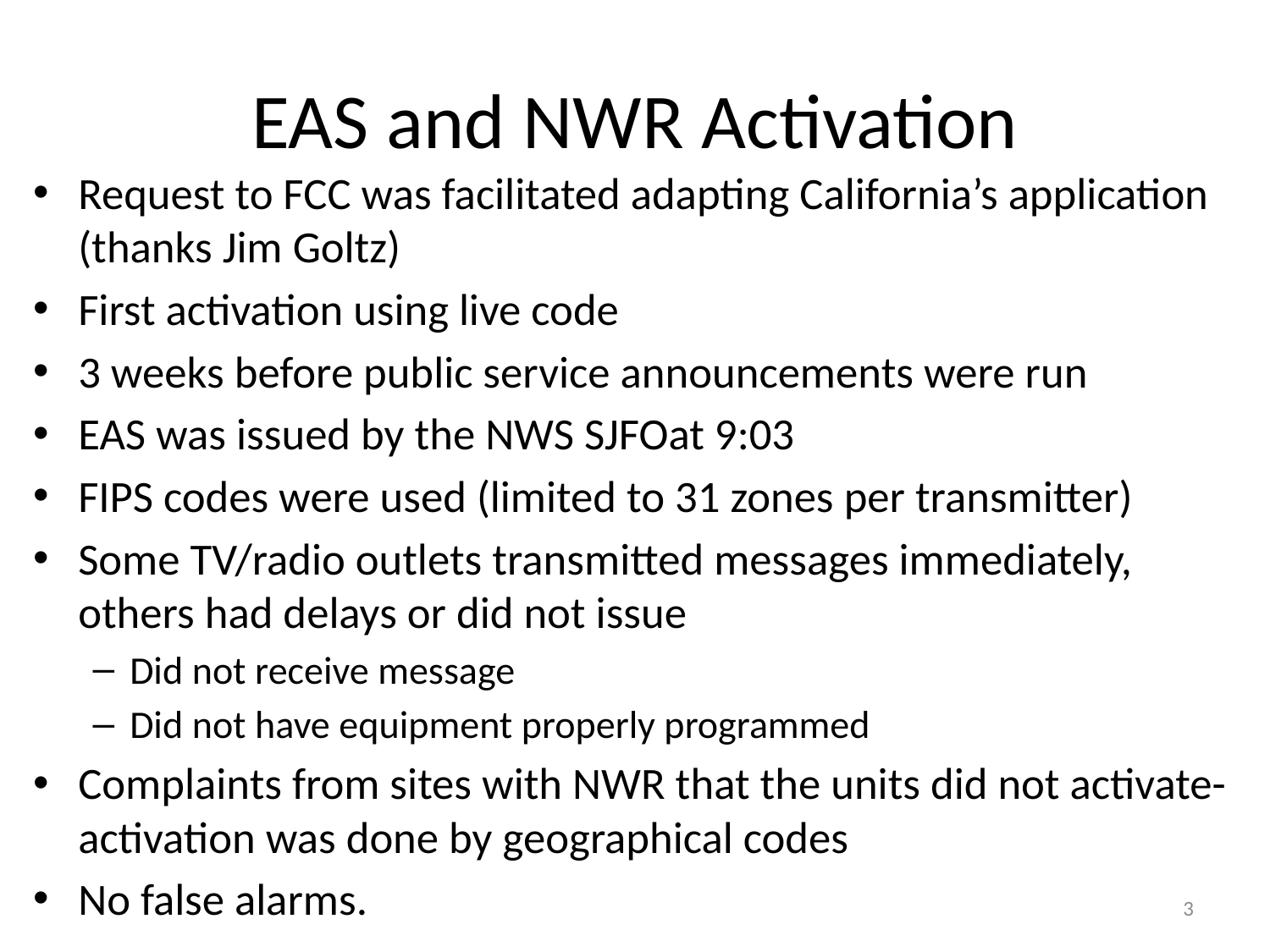

# EAS and NWR Activation
Request to FCC was facilitated adapting California’s application (thanks Jim Goltz)
First activation using live code
3 weeks before public service announcements were run
EAS was issued by the NWS SJFOat 9:03
FIPS codes were used (limited to 31 zones per transmitter)
Some TV/radio outlets transmitted messages immediately, others had delays or did not issue
Did not receive message
Did not have equipment properly programmed
Complaints from sites with NWR that the units did not activate-activation was done by geographical codes
No false alarms.
3